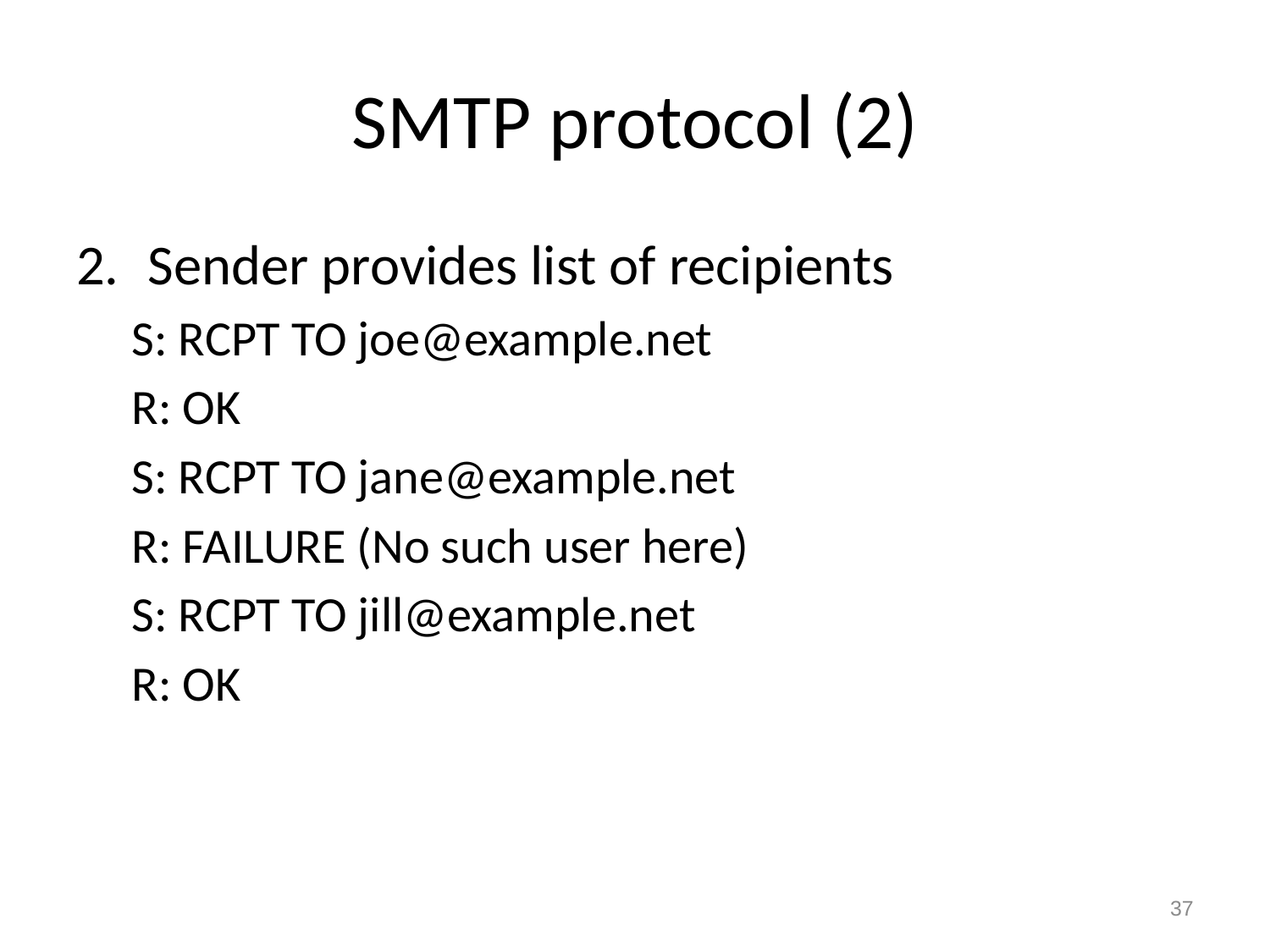

# SMTP protocol (2)
Sender provides list of recipients
S: RCPT TO joe@example.net
R: OK
S: RCPT TO jane@example.net
R: FAILURE (No such user here)
S: RCPT TO jill@example.net
R: OK
37